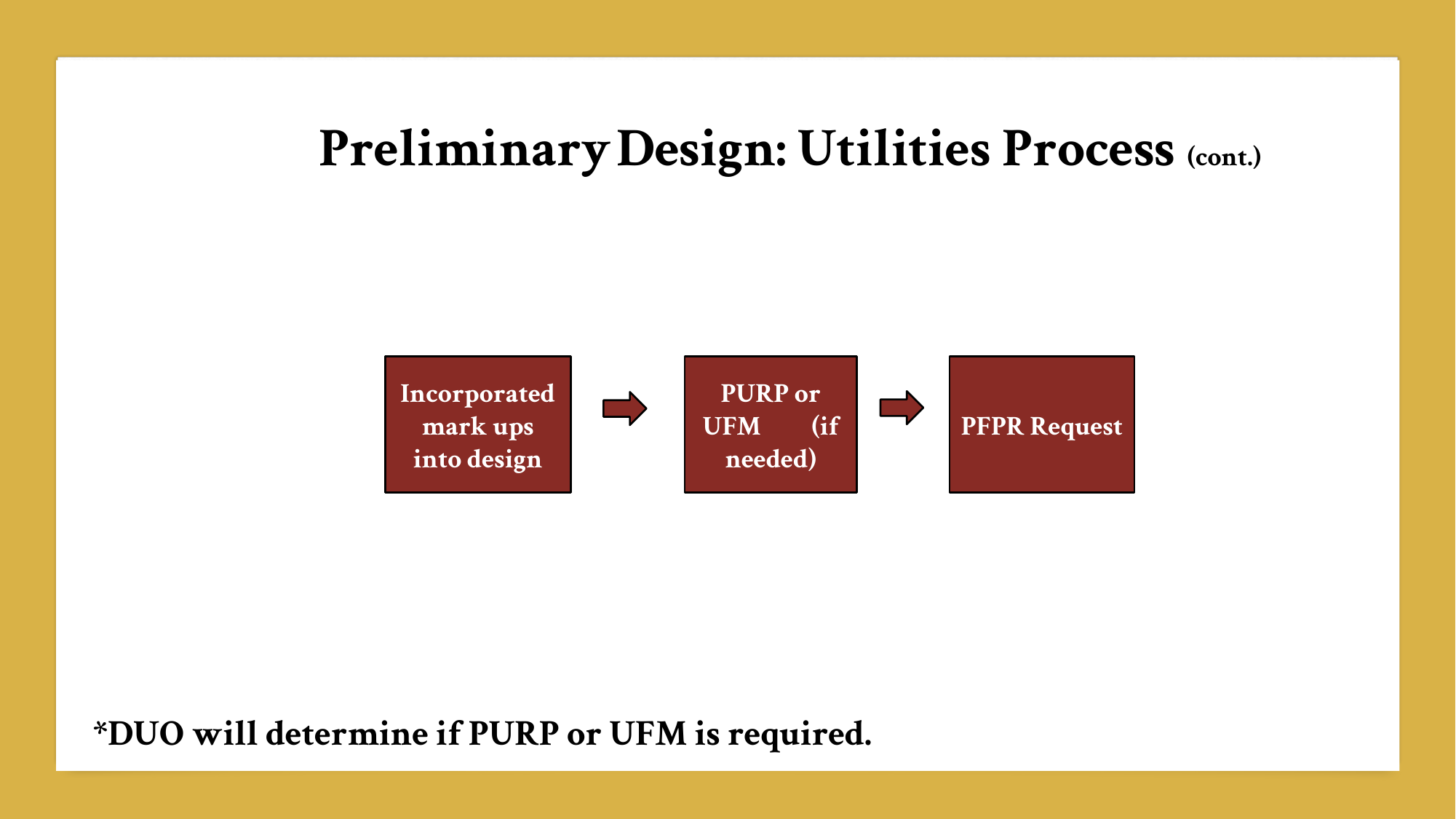

Preliminary Design: Utilities Process (cont.)
Incorporated mark ups into design
PURP or UFM         (if needed)
PFPR Request

*DUO will determine if PURP or UFM is required.